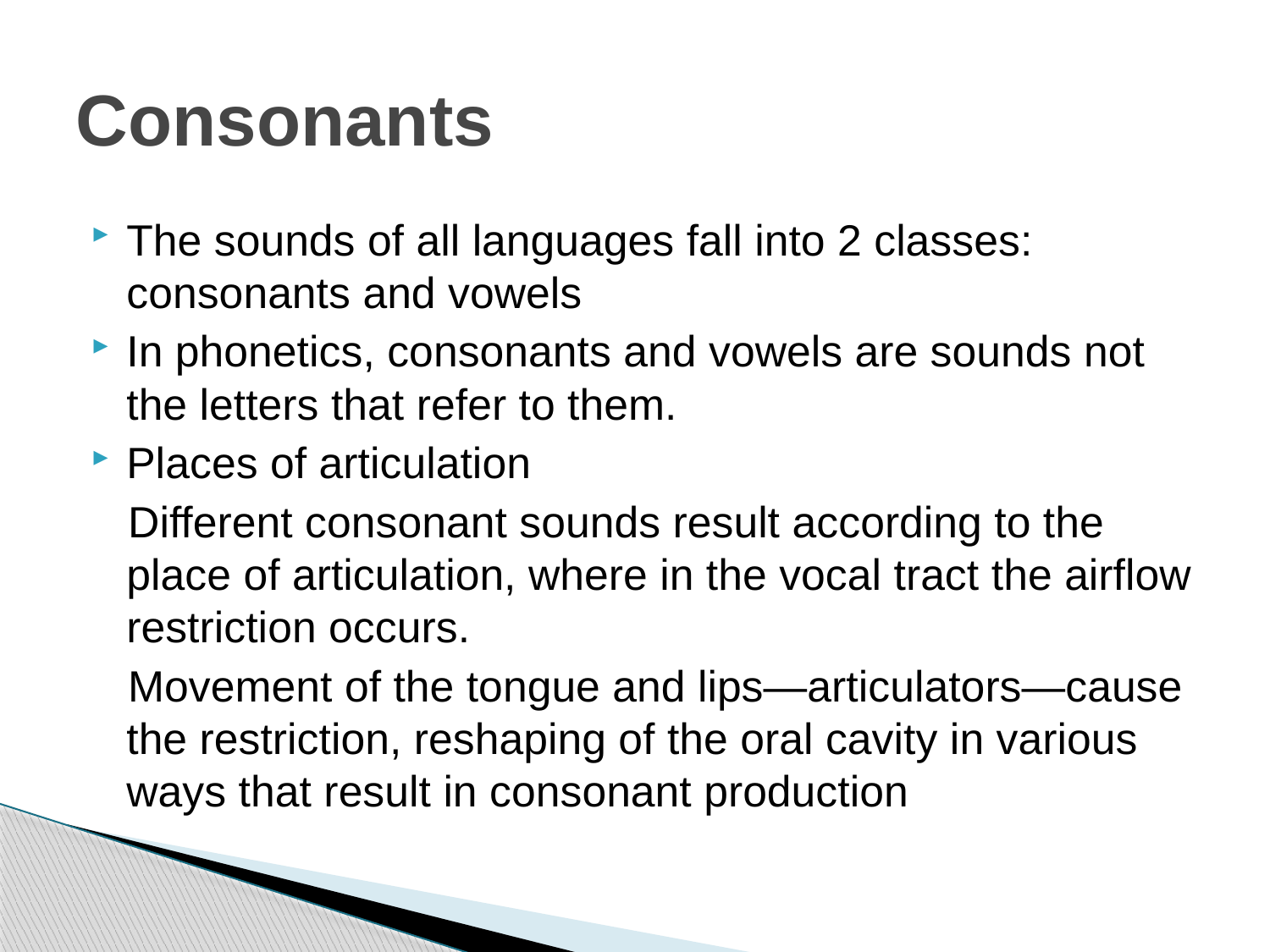

# Consonants
The sounds of all languages fall into 2 classes: consonants and vowels
In phonetics, consonants and vowels are sounds not the letters that refer to them.
Places of articulation
   Different consonant sounds result according to the place of articulation, where in the vocal tract the airflow restriction occurs.
   Movement of the tongue and lips—articulators—cause the restriction, reshaping of the oral cavity in various ways that result in consonant production